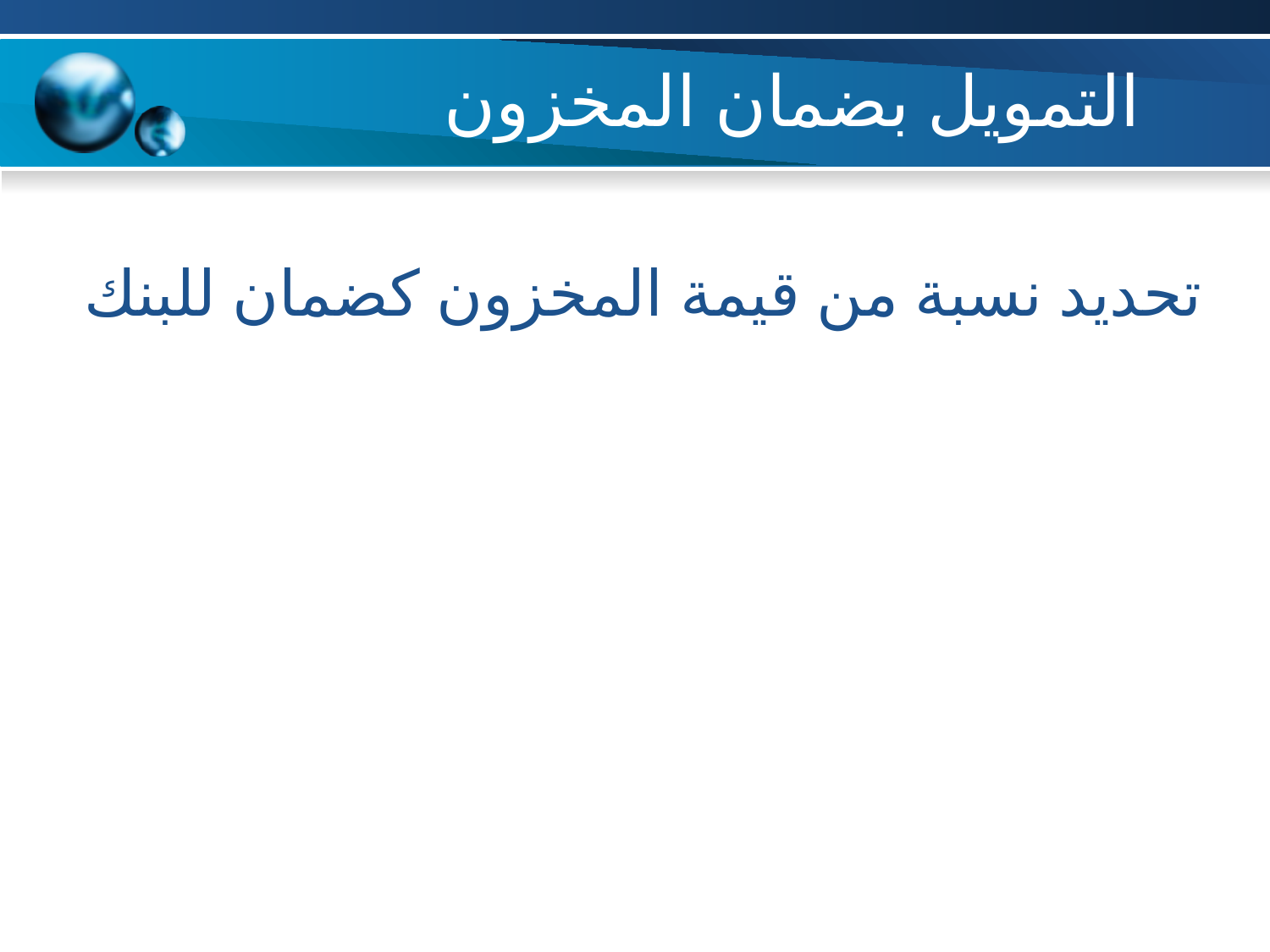

# التمويل بضمان المخزون
تحديد نسبة من قيمة المخزون كضمان للبنك